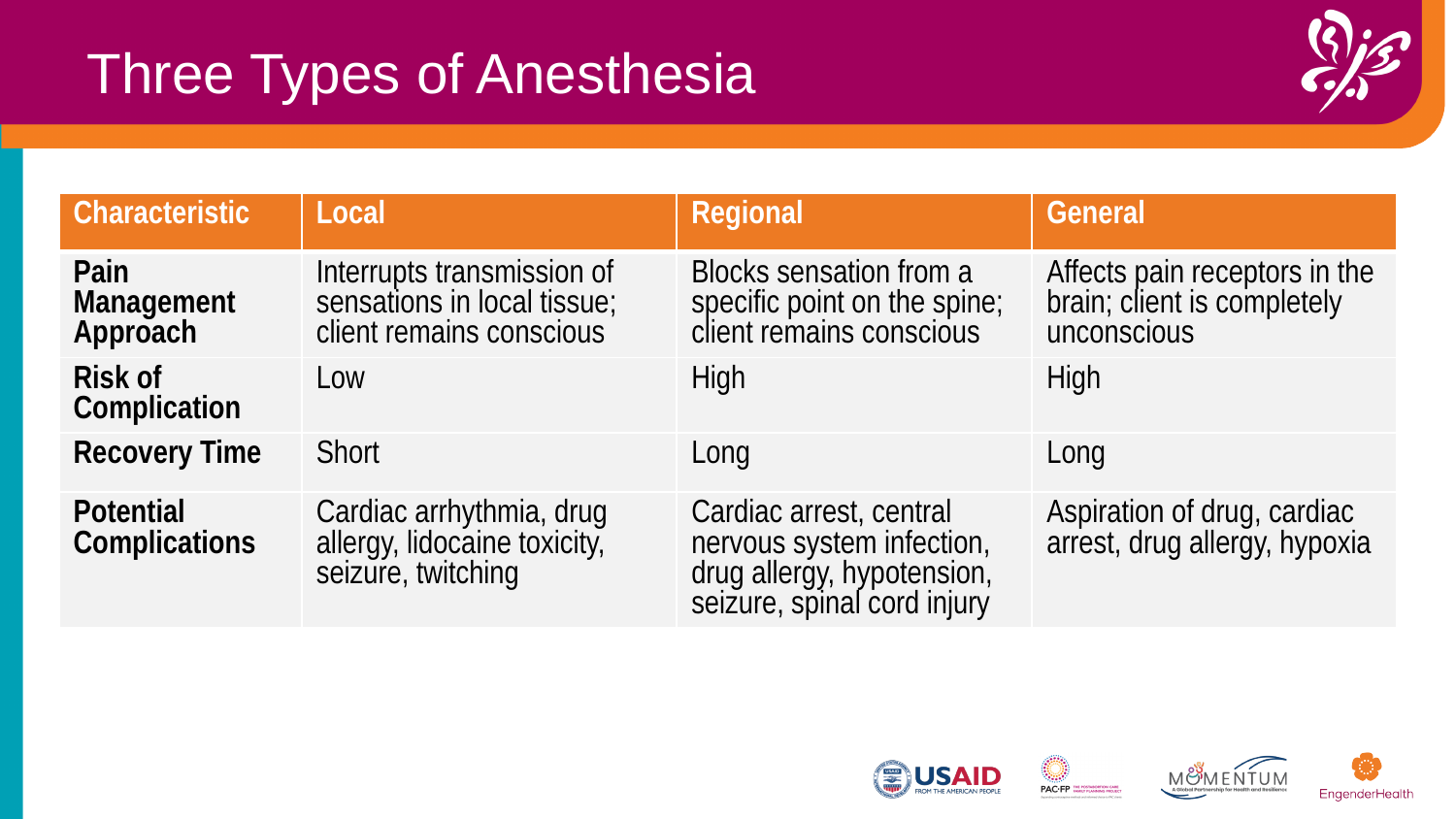

Three Types of Anesthesia
| Characteristic | Local | Regional | General |
| --- | --- | --- | --- |
| Pain Management Approach | Interrupts transmission of sensations in local tissue; client remains conscious | Blocks sensation from a specific point on the spine; client remains conscious | Affects pain receptors in the brain; client is completely unconscious |
| Risk of Complication | Low | High | High |
| Recovery Time | Short | Long | Long |
| Potential Complications | Cardiac arrhythmia, drug allergy, lidocaine toxicity, seizure, twitching | Cardiac arrest, central nervous system infection, drug allergy, hypotension, seizure, spinal cord injury | Aspiration of drug, cardiac arrest, drug allergy, hypoxia |